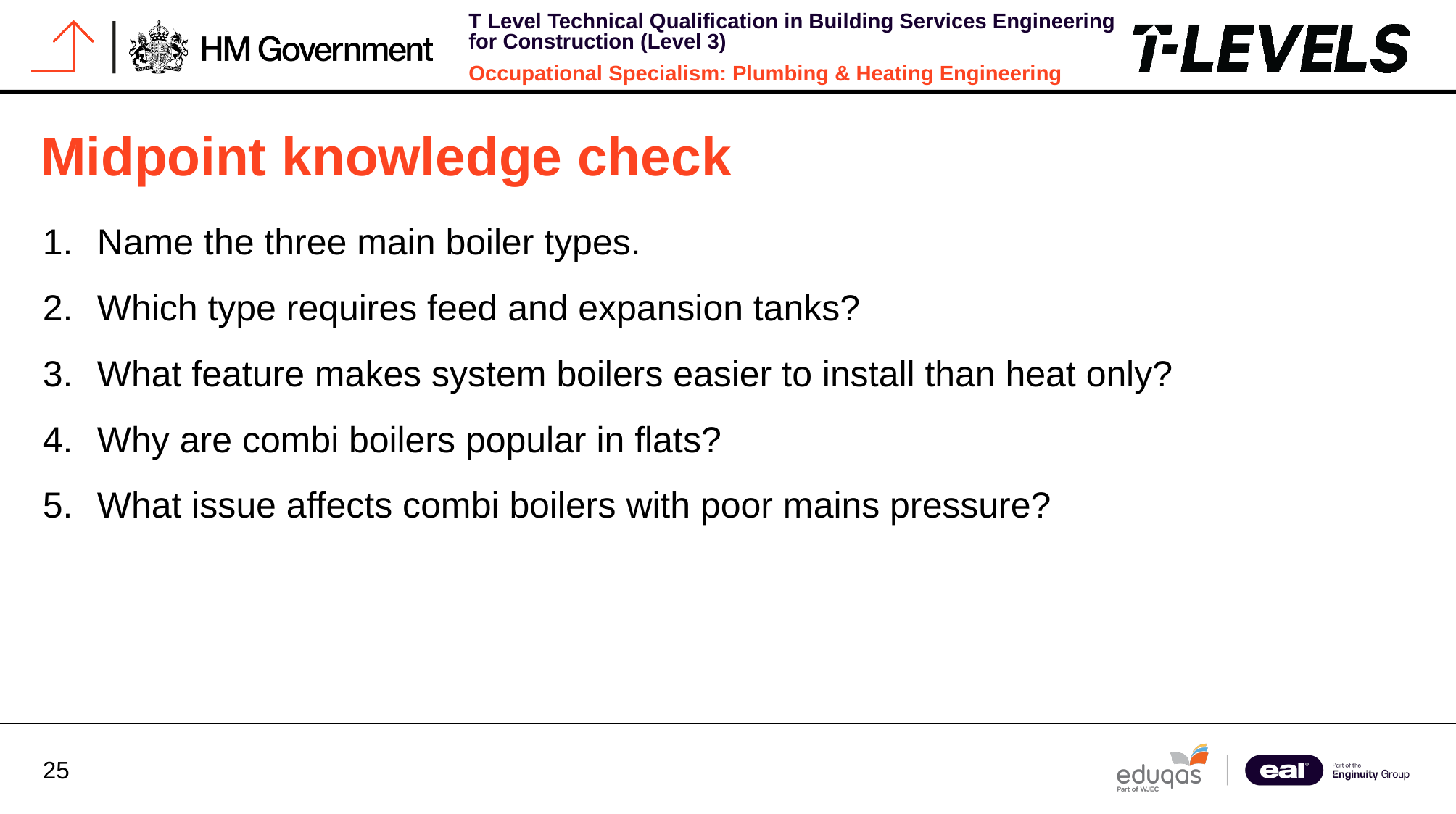

# Midpoint knowledge check
Name the three main boiler types.
Which type requires feed and expansion tanks?
What feature makes system boilers easier to install than heat only?
Why are combi boilers popular in flats?
What issue affects combi boilers with poor mains pressure?